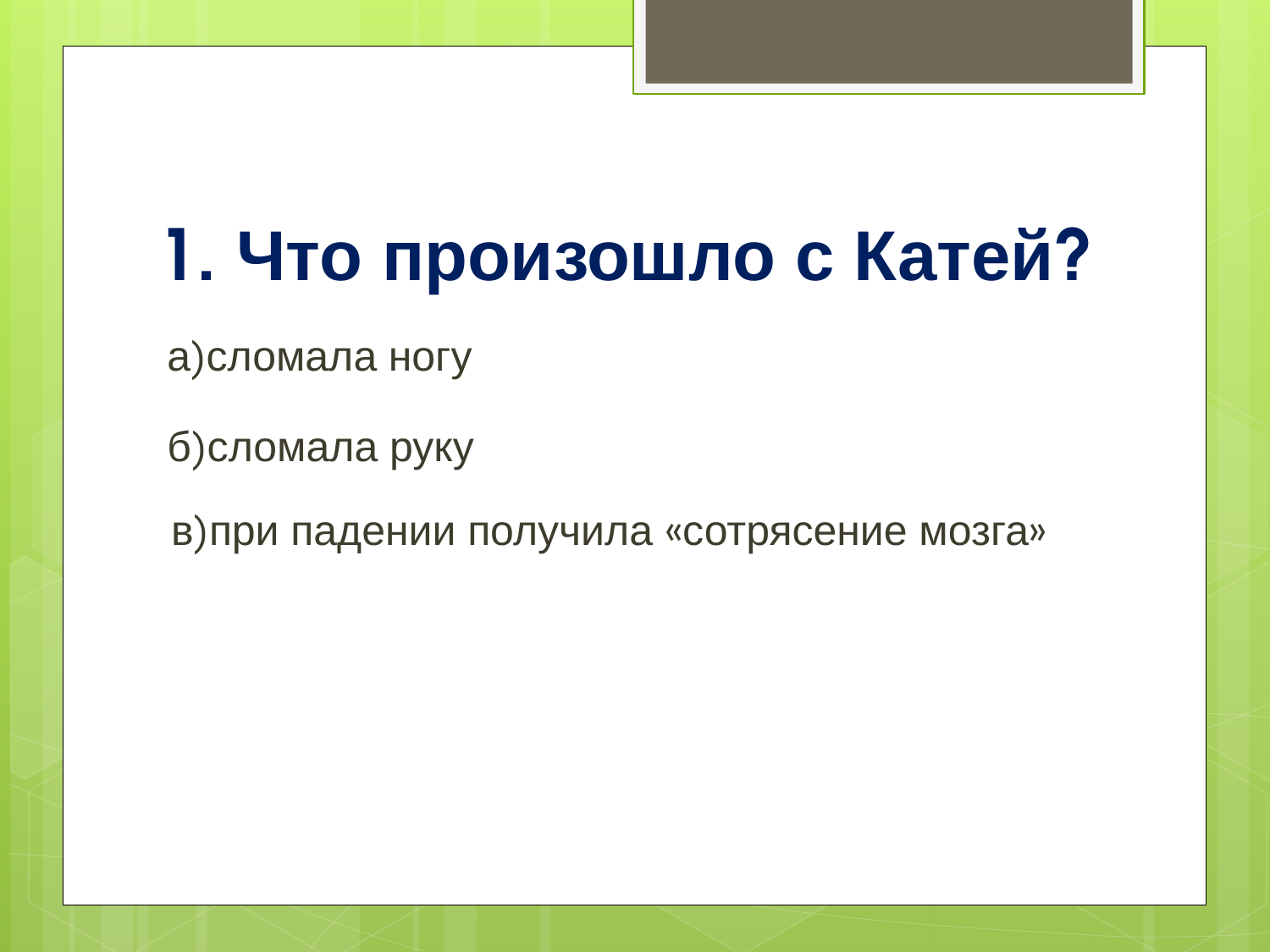

# 1. Что произошло с Катей?
а)сломала ногу
б)сломала руку
в)при падении получила «сотрясение мозга»